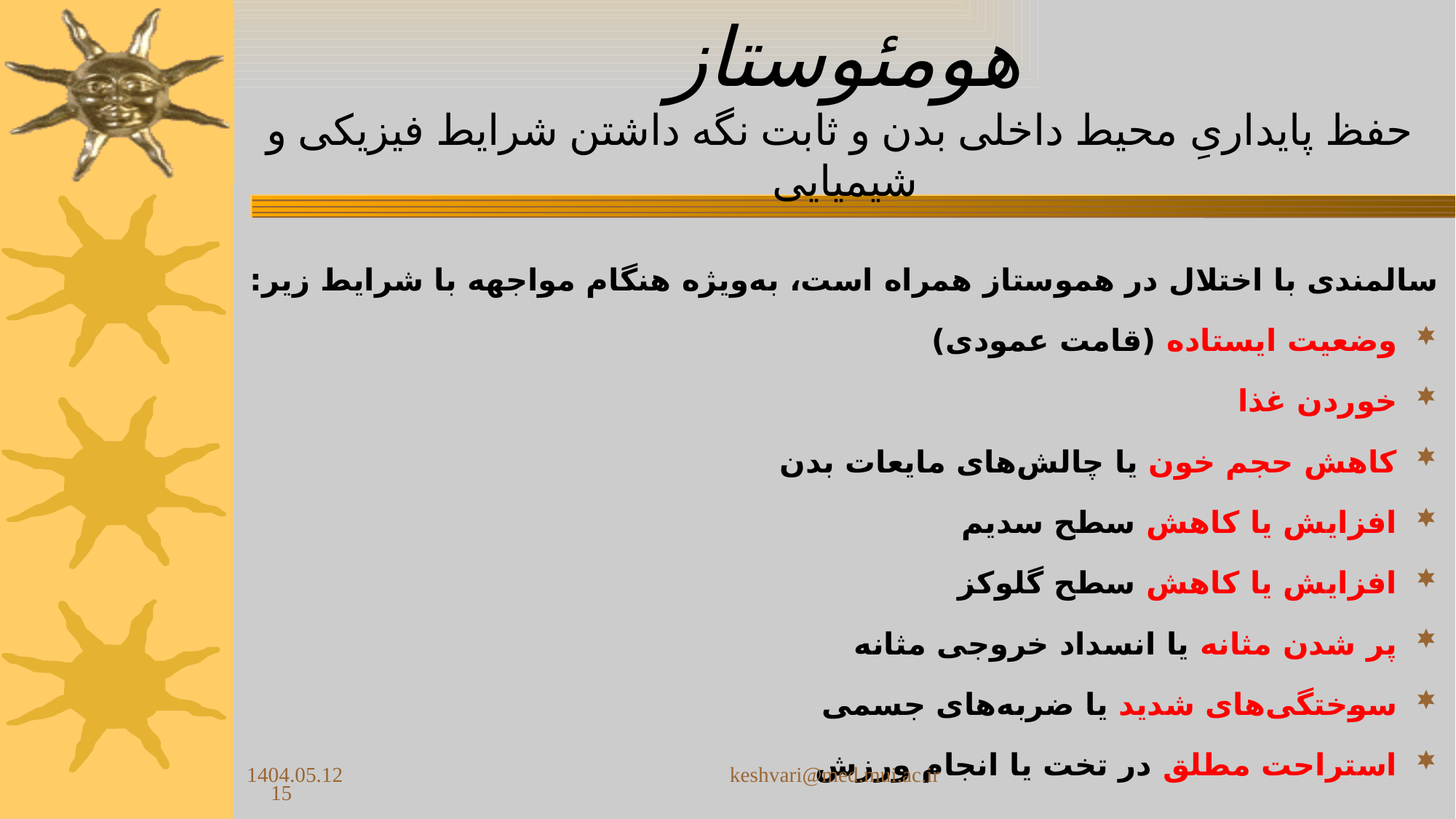

# هومئوستاز  حفظ پایداریِ محیط داخلی بدن و ثابت نگه داشتن شرایط فیزیکی و شیمیایی
سالمندی با اختلال در هموستاز همراه است، به‌ویژه هنگام مواجهه با شرایط زیر:
وضعیت ایستاده (قامت عمودی)
خوردن غذا
کاهش حجم خون یا چالش‌های مایعات بدن
افزایش یا کاهش سطح سدیم
افزایش یا کاهش سطح گلوکز
پر شدن مثانه یا انسداد خروجی مثانه
سوختگی‌های شدید یا ضربه‌های جسمی
استراحت مطلق در تخت یا انجام ورزش

1404.05.12
keshvari@med.mui.ac.ir
15